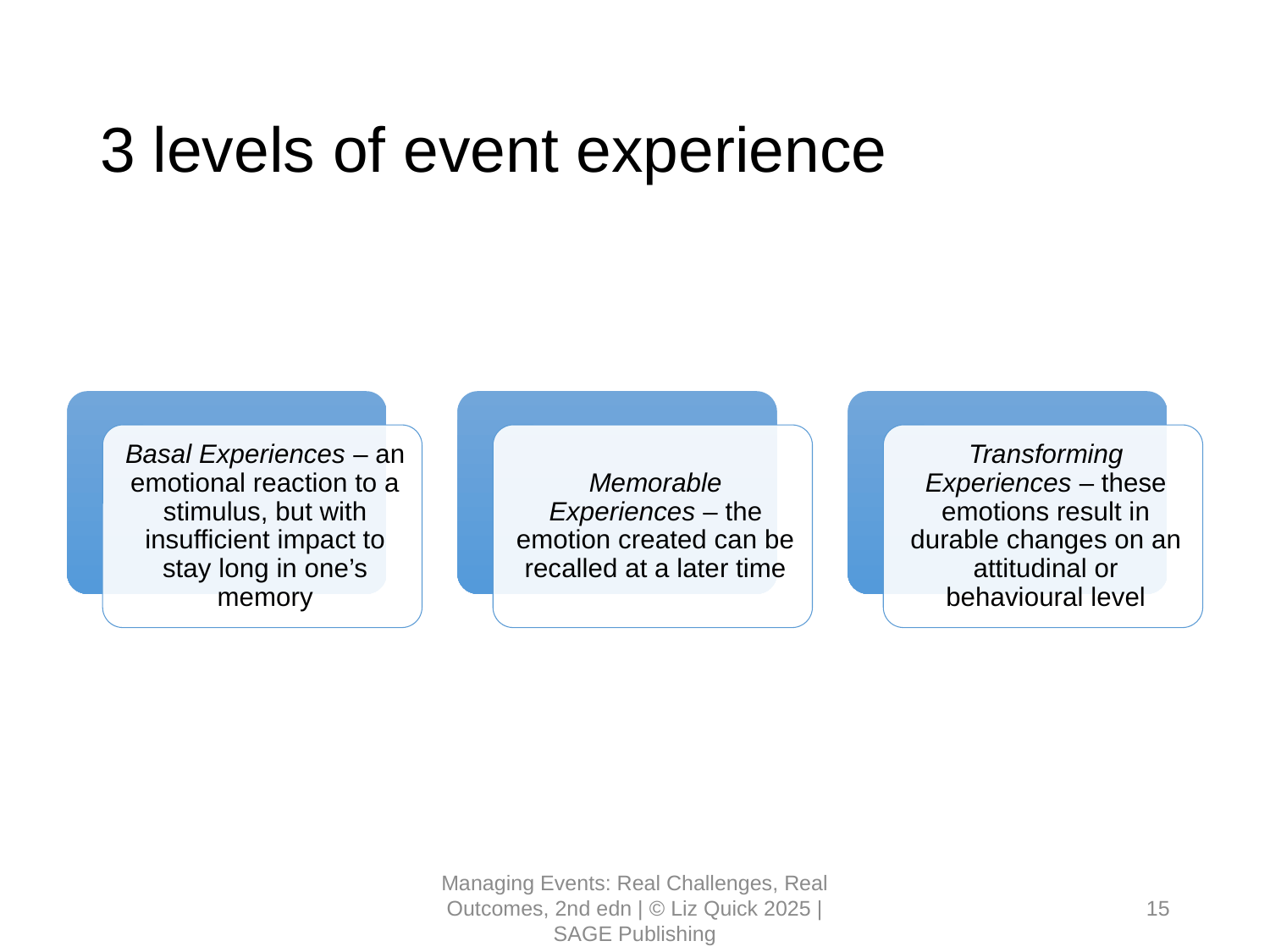

# 3 levels of event experience
Basal Experiences – an emotional reaction to a stimulus, but with insufficient impact to stay long in one’s memory
Memorable Experiences – the emotion created can be recalled at a later time
Transforming Experiences – these emotions result in durable changes on an attitudinal or behavioural level
Managing Events: Real Challenges, Real Outcomes, 2nd edn | © Liz Quick 2025 | SAGE Publishing
15